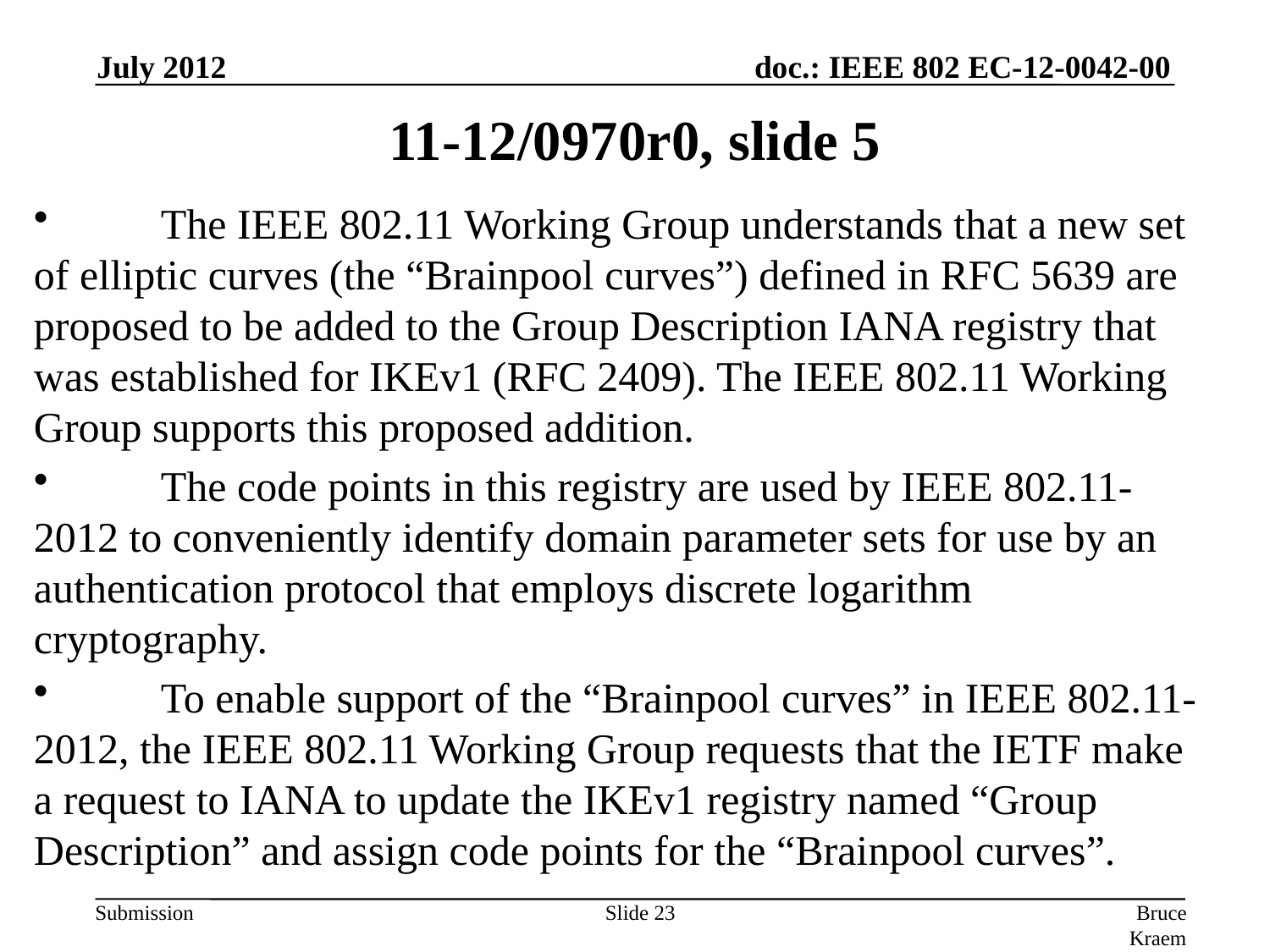

July 2012
# 11-12/0970r0, slide 5
	The IEEE 802.11 Working Group understands that a new set of elliptic curves (the “Brainpool curves”) defined in RFC 5639 are proposed to be added to the Group Description IANA registry that was established for IKEv1 (RFC 2409). The IEEE 802.11 Working Group supports this proposed addition.
	The code points in this registry are used by IEEE 802.11-2012 to conveniently identify domain parameter sets for use by an authentication protocol that employs discrete logarithm cryptography.
	To enable support of the “Brainpool curves” in IEEE 802.11-2012, the IEEE 802.11 Working Group requests that the IETF make a request to IANA to update the IKEv1 registry named “Group Description” and assign code points for the “Brainpool curves”.

Slide 23
Bruce Kraemer,  Marvell